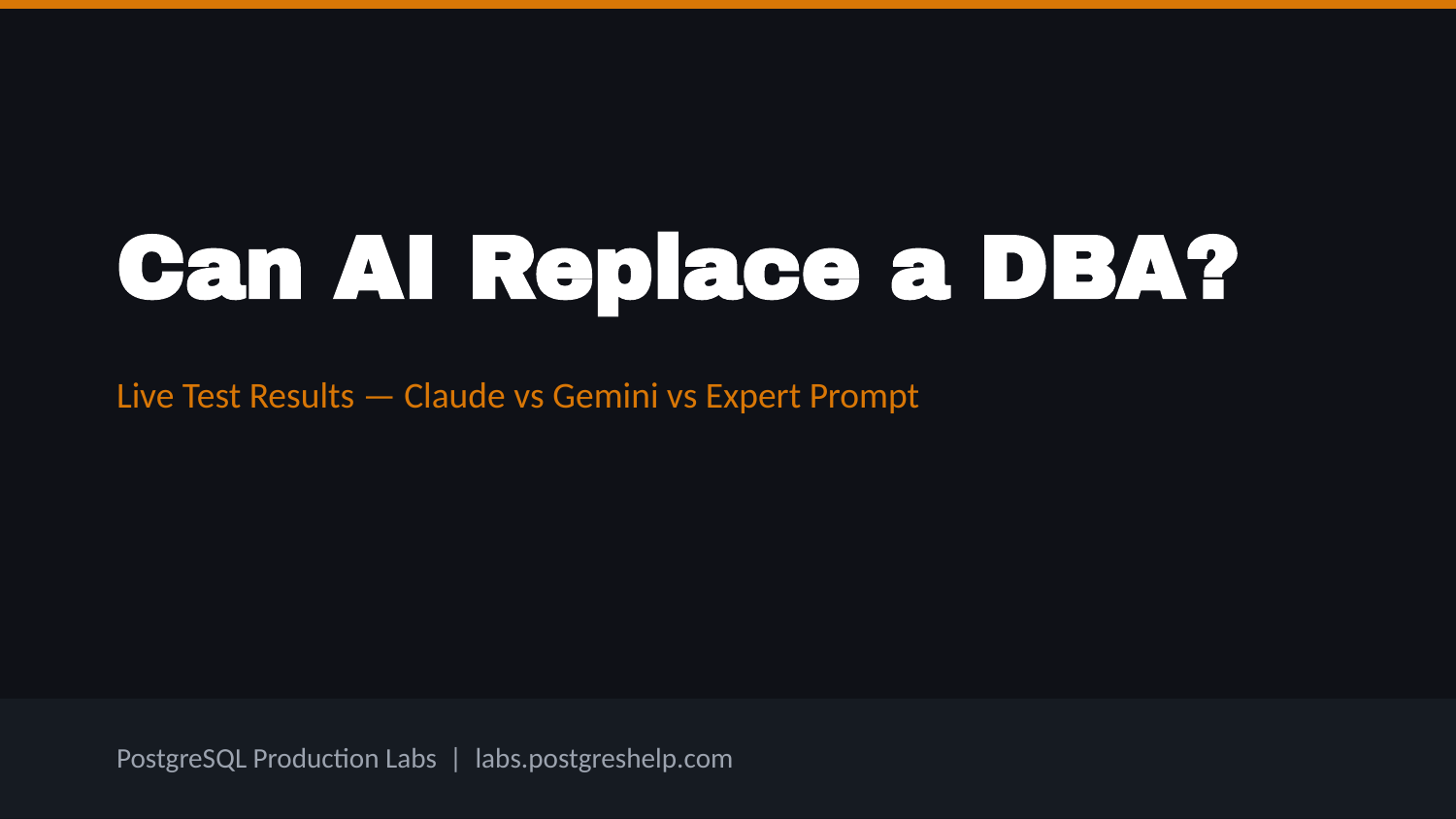

Can AI Replace a DBA?
Live Test Results — Claude vs Gemini vs Expert Prompt

PostgreSQL Production Labs  |  labs.postgreshelp.com